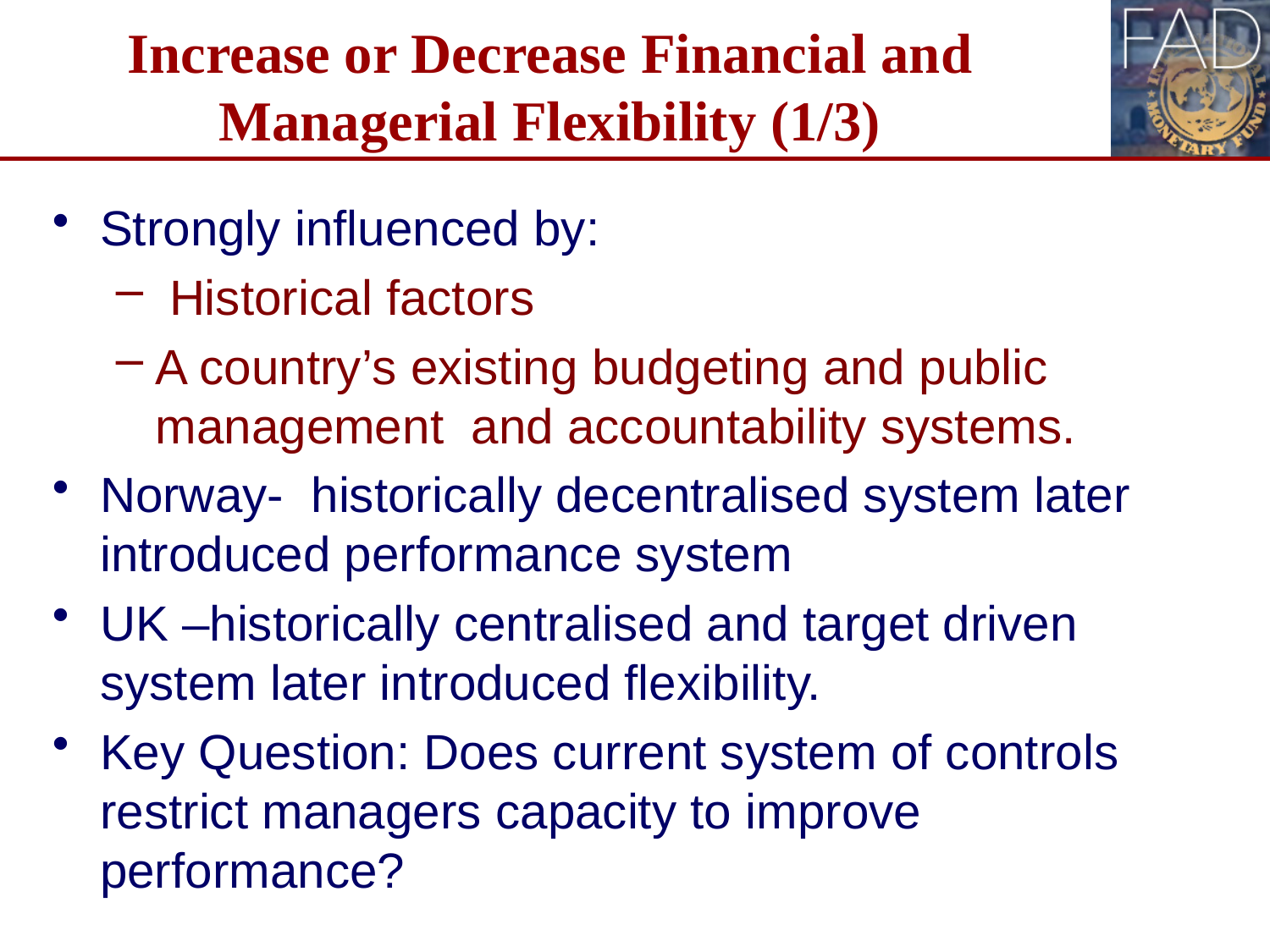

# Increase or Decrease Financial and Managerial Flexibility (1/3)
Strongly influenced by:
 Historical factors
A country’s existing budgeting and public management  and accountability systems.
Norway-  historically decentralised system later introduced performance system
UK –historically centralised and target driven system later introduced flexibility.
Key Question: Does current system of controls restrict managers capacity to improve performance?

15